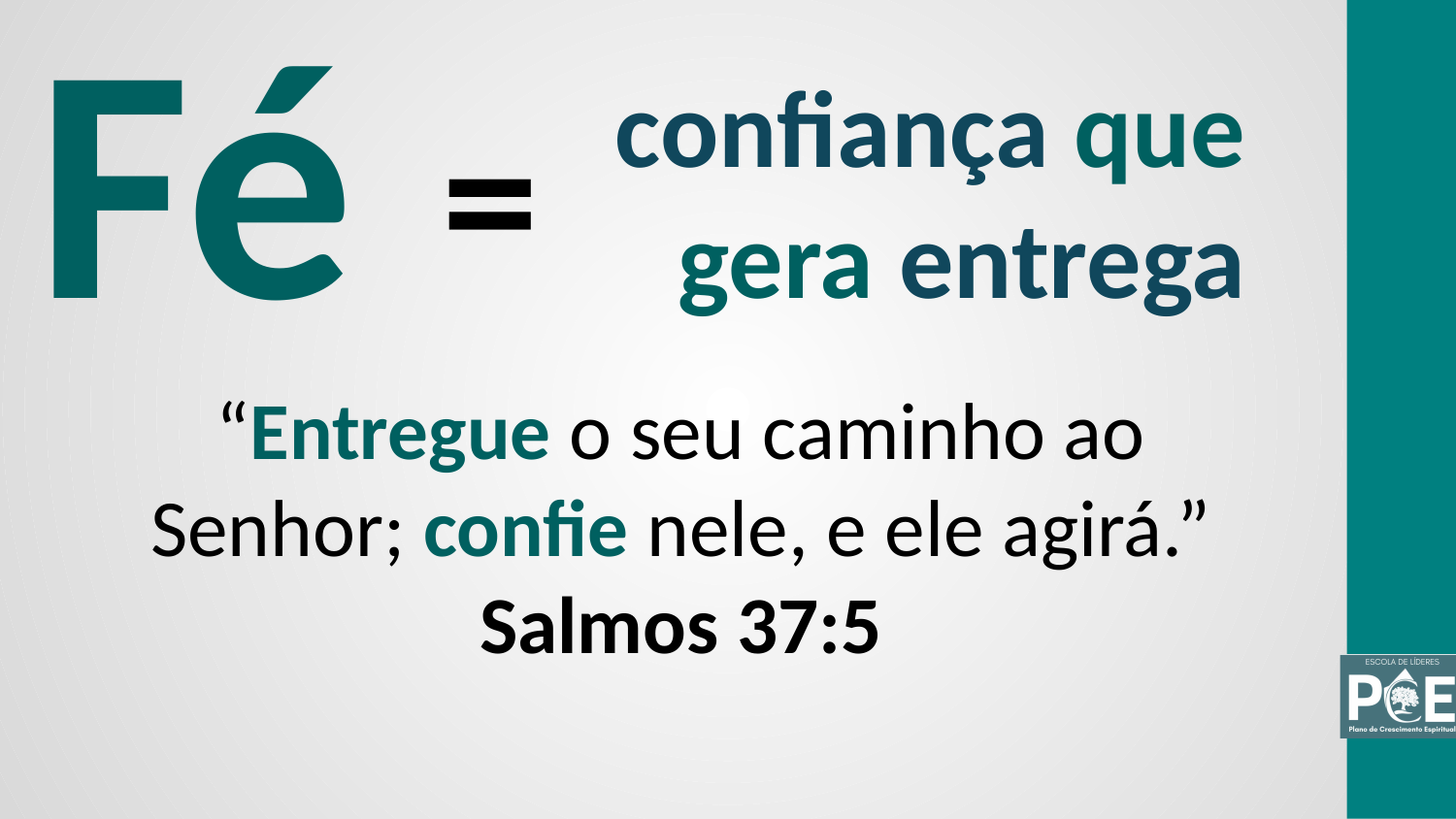

Fé
confiança que
gera entrega
=
“Entregue o seu caminho ao Senhor; confie nele, e ele agirá.”
Salmos 37:5